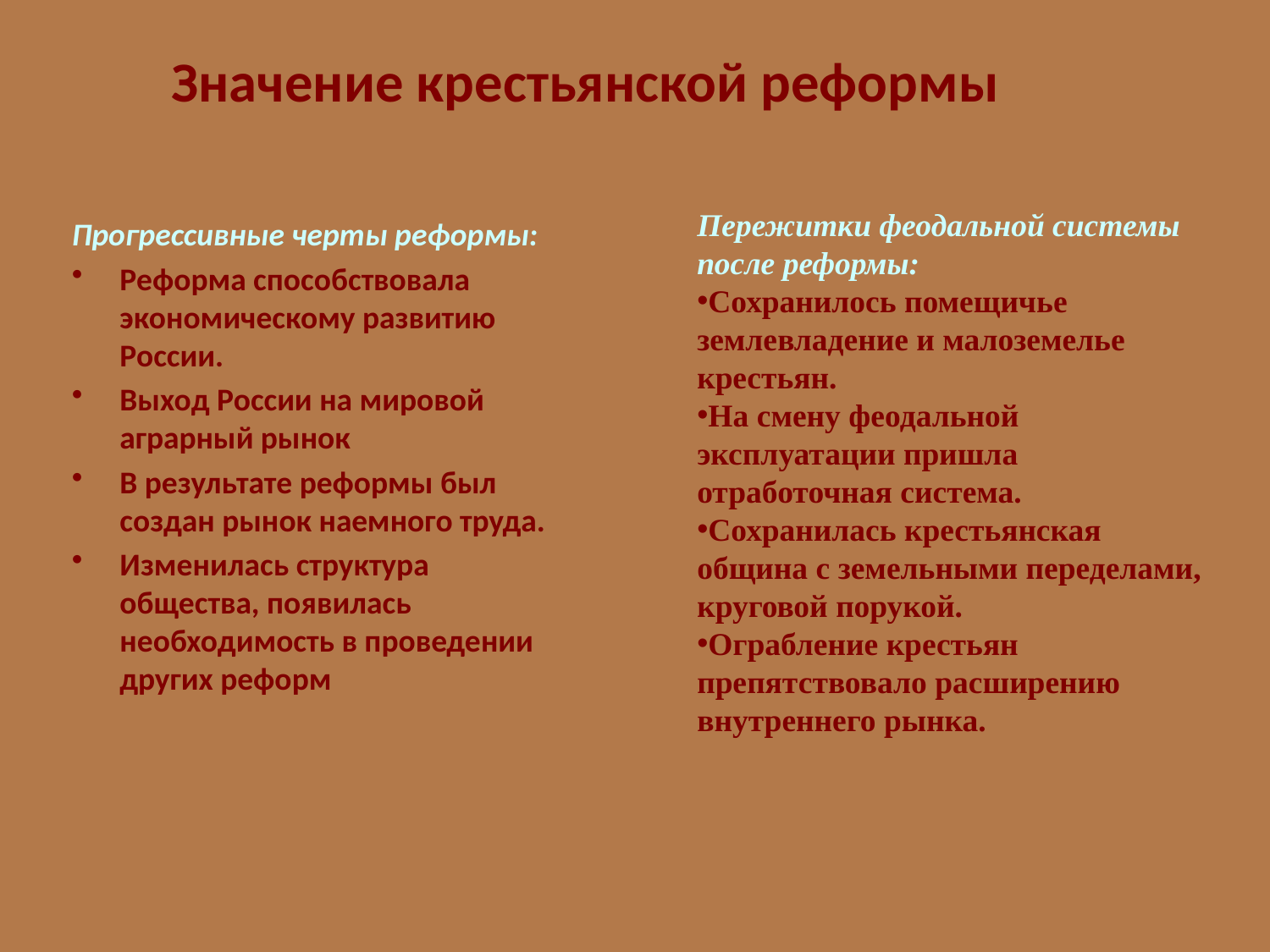

Значение крестьянской реформы
Пережитки феодальной системы после реформы:
Сохранилось помещичье землевладение и малоземелье крестьян.
На смену феодальной эксплуатации пришла отработочная система.
Сохранилась крестьянская община с земельными переделами, круговой порукой.
Ограбление крестьян препятствовало расширению внутреннего рынка.
Прогрессивные черты реформы:
Реформа способствовала экономическому развитию России.
Выход России на мировой
аграрный рынок
В результате реформы был создан рынок наемного труда.
Изменилась структура общества, появилась необходимость в проведении других реформ